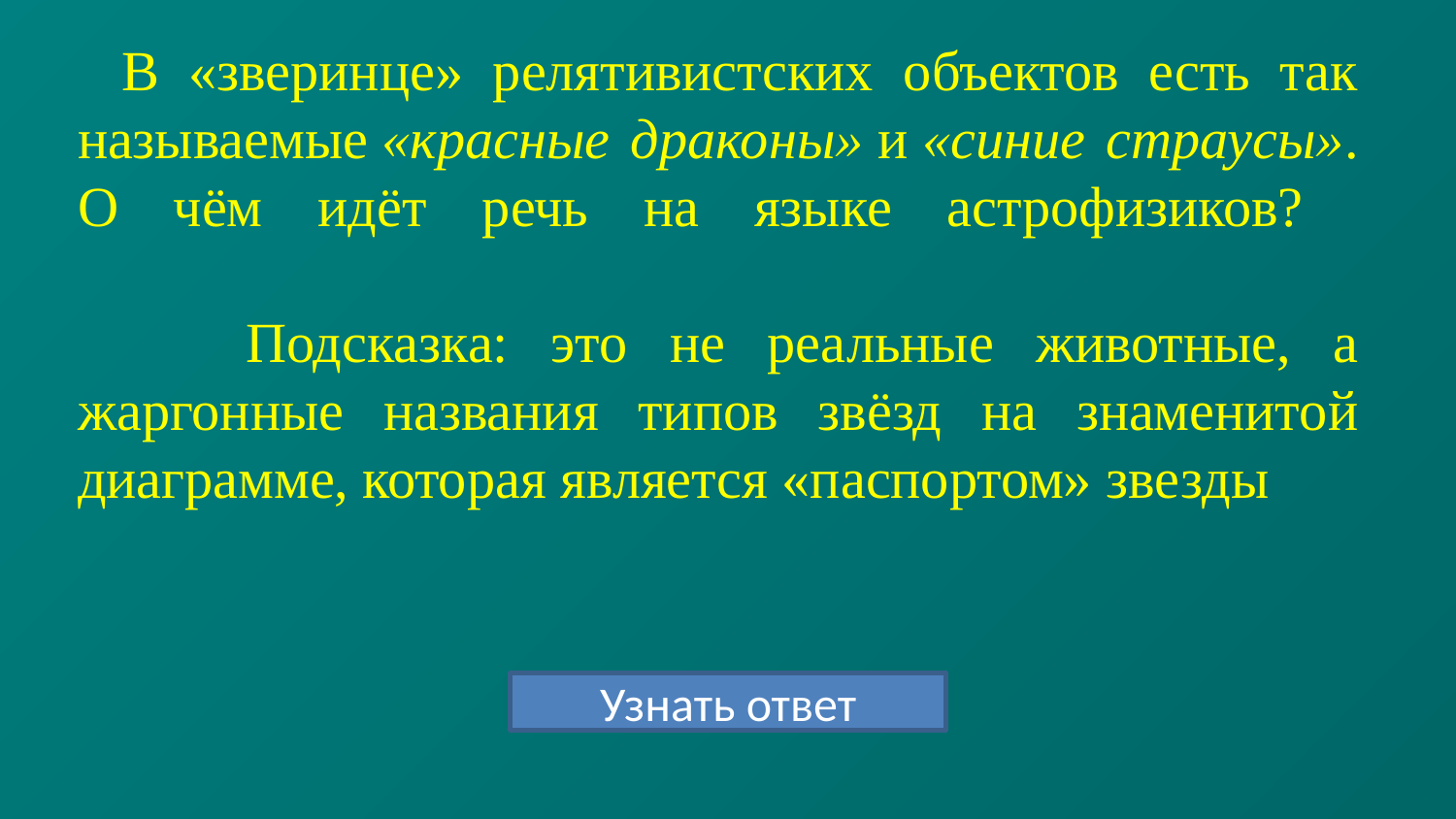

# В «зверинце» релятивистских объектов есть так называемые «красные драконы» и «синие страусы». О чём идёт речь на языке астрофизиков? Подсказка: это не реальные животные, а жаргонные названия типов звёзд на знаменитой диаграмме, которая является «паспортом» звезды